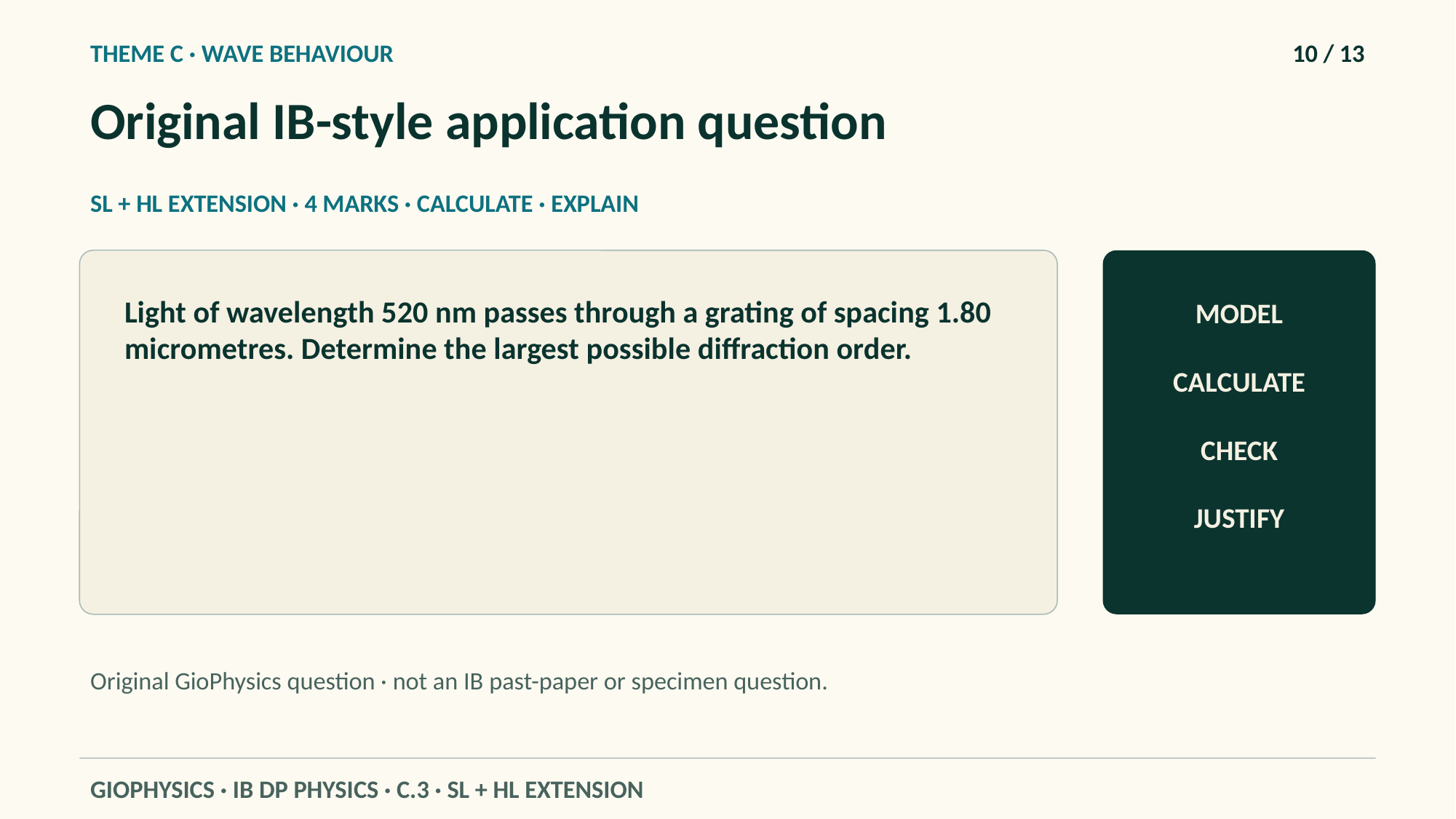

THEME C · WAVE BEHAVIOUR
10 / 13
Original IB-style application question
SL + HL EXTENSION · 4 MARKS · CALCULATE · EXPLAIN

Light of wavelength 520 nm passes through a grating of spacing 1.80 micrometres. Determine the largest possible diffraction order.
MODEL

CALCULATE

CHECK

JUSTIFY
Original GioPhysics question · not an IB past-paper or specimen question.

GIOPHYSICS · IB DP PHYSICS · C.3 · SL + HL EXTENSION